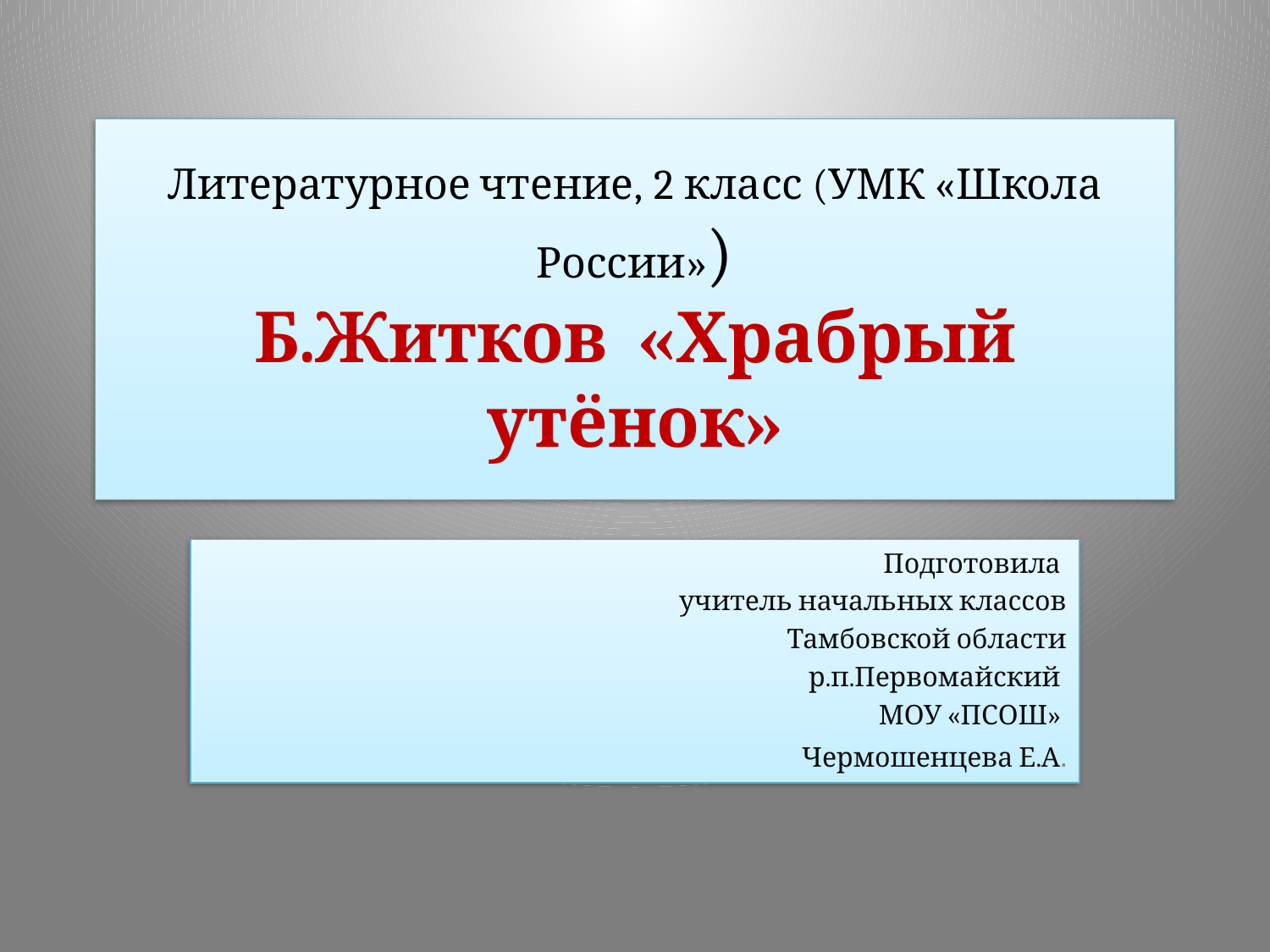

# Литературное чтение, 2 класс (УМК «Школа России») Б.Житков  «Храбрый утёнок»
Подготовила
учитель начальных классов
 Тамбовской области
р.п.Первомайский
МОУ «ПСОШ»
Чермошенцева Е.А.